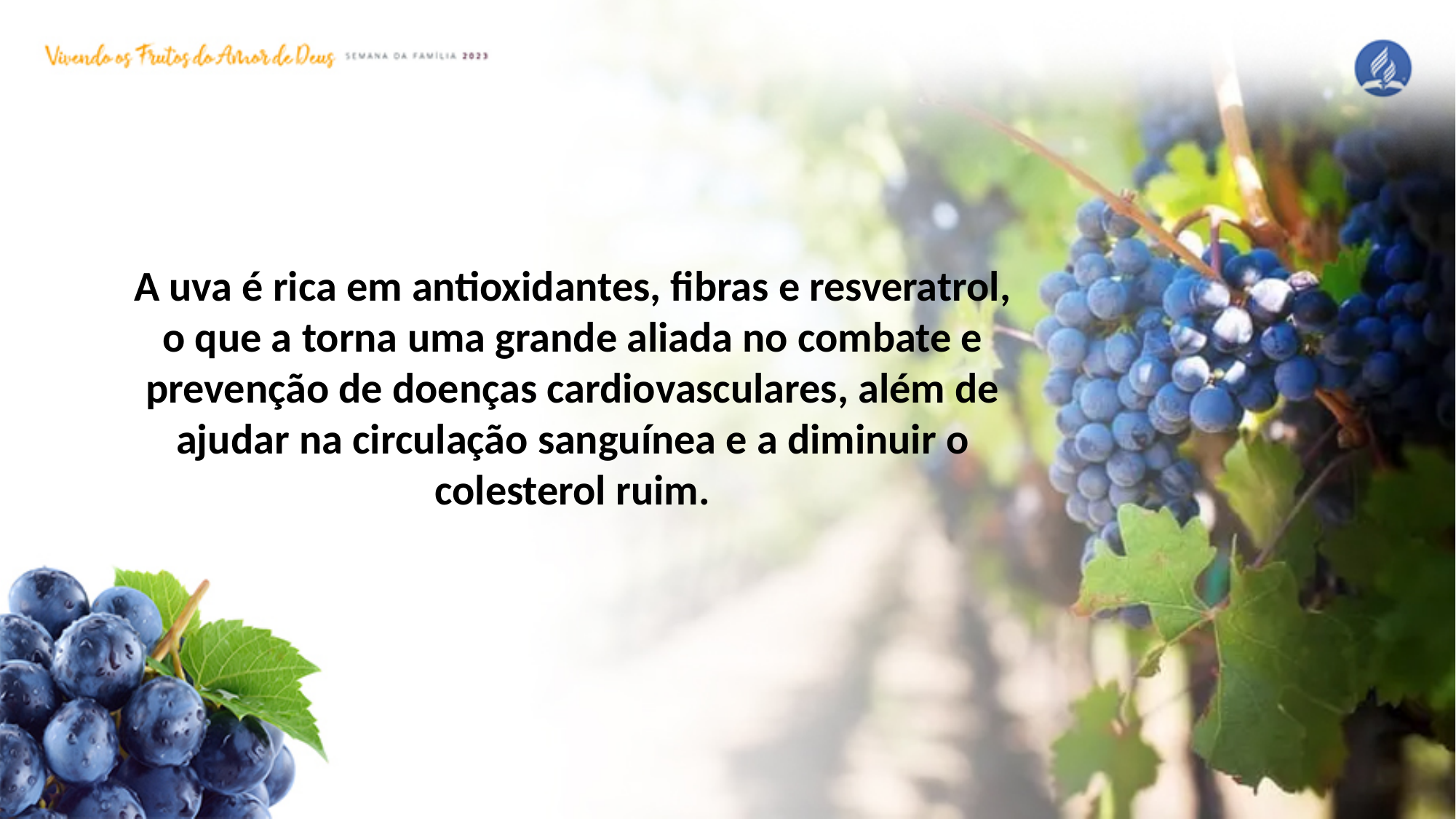

A uva é rica em antioxidantes, fibras e resveratrol, o que a torna uma grande aliada no combate e prevenção de doenças cardiovasculares, além de ajudar na circulação sanguínea e a diminuir o colesterol ruim.